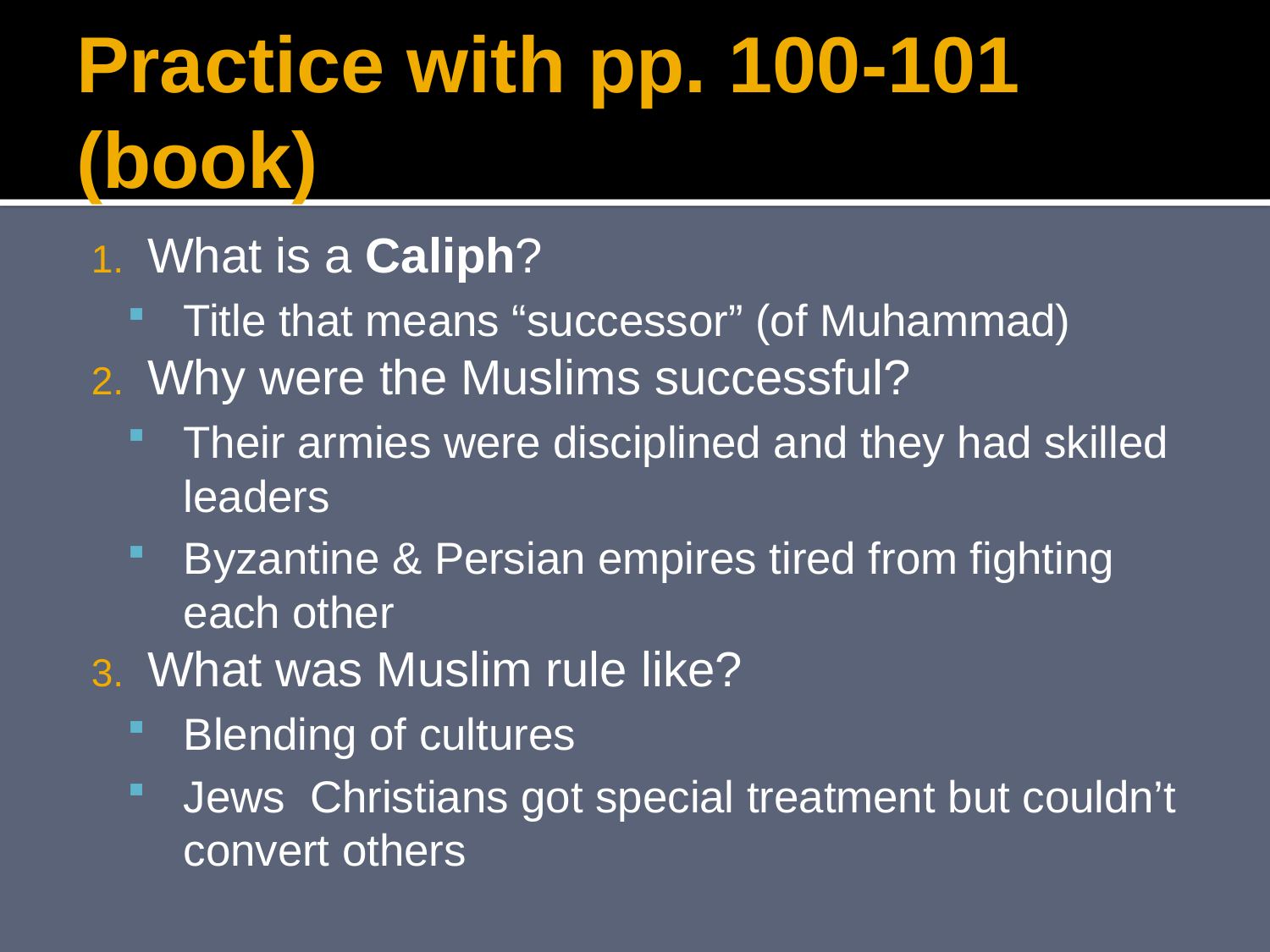

# Practice with pp. 100-101 (book)
What is a Caliph?
Title that means “successor” (of Muhammad)
Why were the Muslims successful?
Their armies were disciplined and they had skilled leaders
Byzantine & Persian empires tired from fighting each other
What was Muslim rule like?
Blending of cultures
Jews  Christians got special treatment but couldn’t convert others